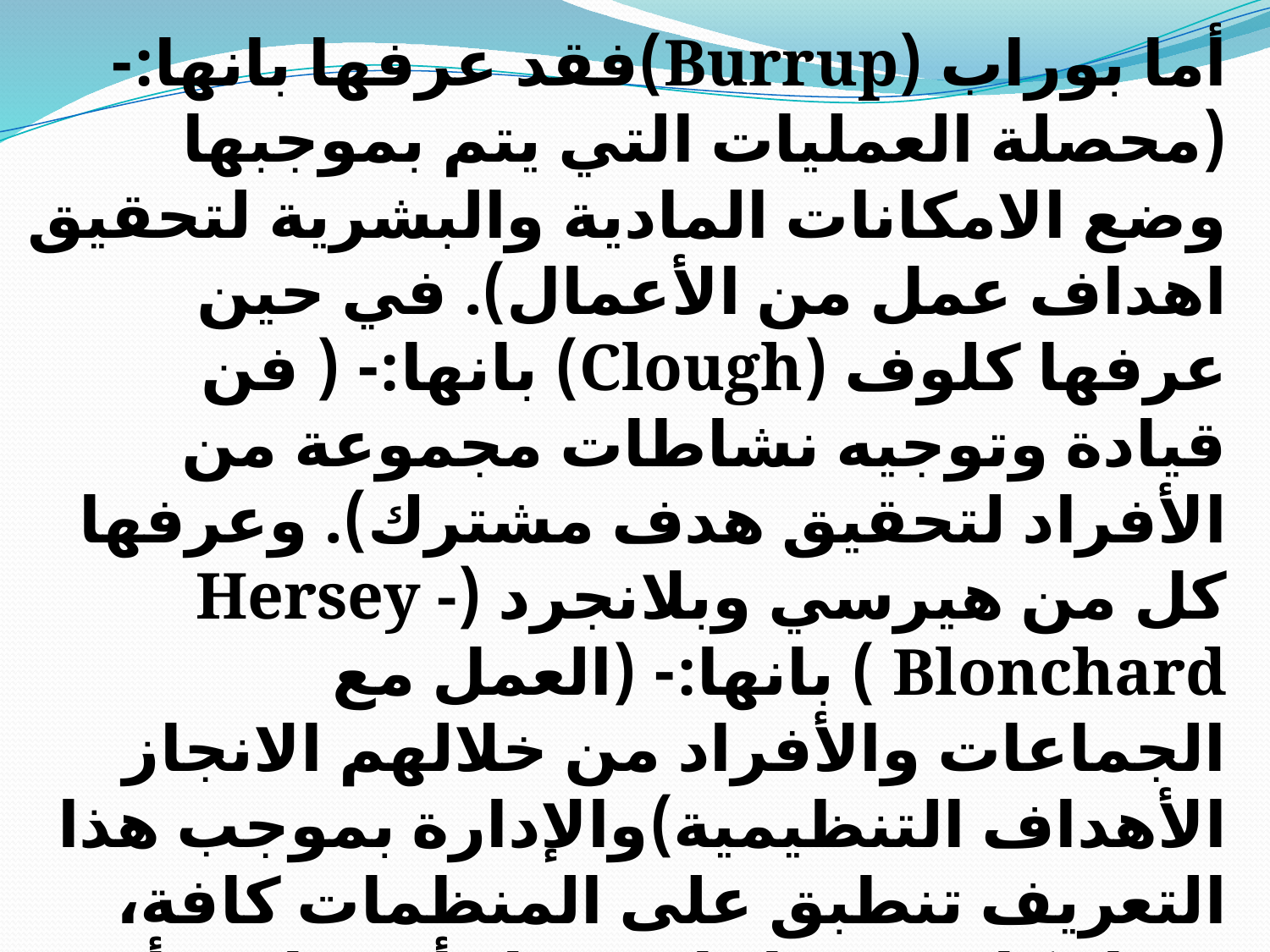

أما بوراب (Burrup)فقد عرفها بانها:- (محصلة العمليات التي يتم بموجبها وضع الامكانات المادية والبشرية لتحقيق اهداف عمل من الأعمال). في حين عرفها كلوف (Clough) بانها:- ( فن قيادة وتوجيه نشاطات مجموعة من الأفراد لتحقيق هدف مشترك). وعرفها كل من هيرسي وبلانجرد (Hersey - Blonchard ) بانها:- (العمل مع الجماعات والأفراد من خلالهم الانجاز الأهداف التنظيمية)والإدارة بموجب هذا التعريف تنطبق على المنظمات كافة، سواء كانت منظمات عمل أو تجارة، أو مؤسسات تربوية، أو مستشفيات، أو منظمات سياسية أو عائلات.